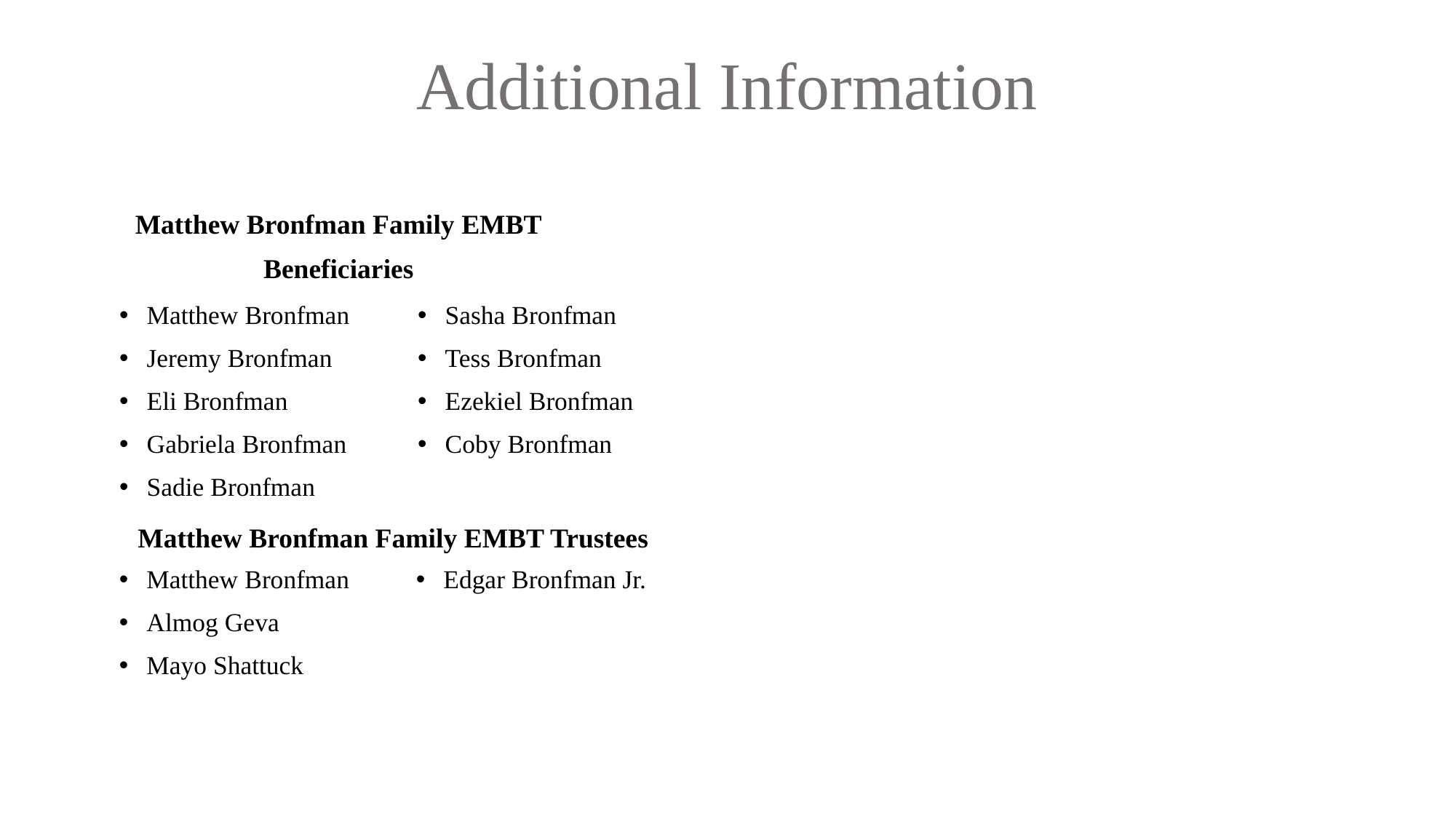

# Additional Information
Matthew Bronfman Family EMBT
Beneficiaries
Matthew Bronfman
Jeremy Bronfman
Eli Bronfman
Gabriela Bronfman
Sadie Bronfman
Sasha Bronfman
Tess Bronfman
Ezekiel Bronfman
Coby Bronfman

Matthew Bronfman Family EMBT Trustees
Matthew Bronfman
Almog Geva
Mayo Shattuck
Edgar Bronfman Jr.